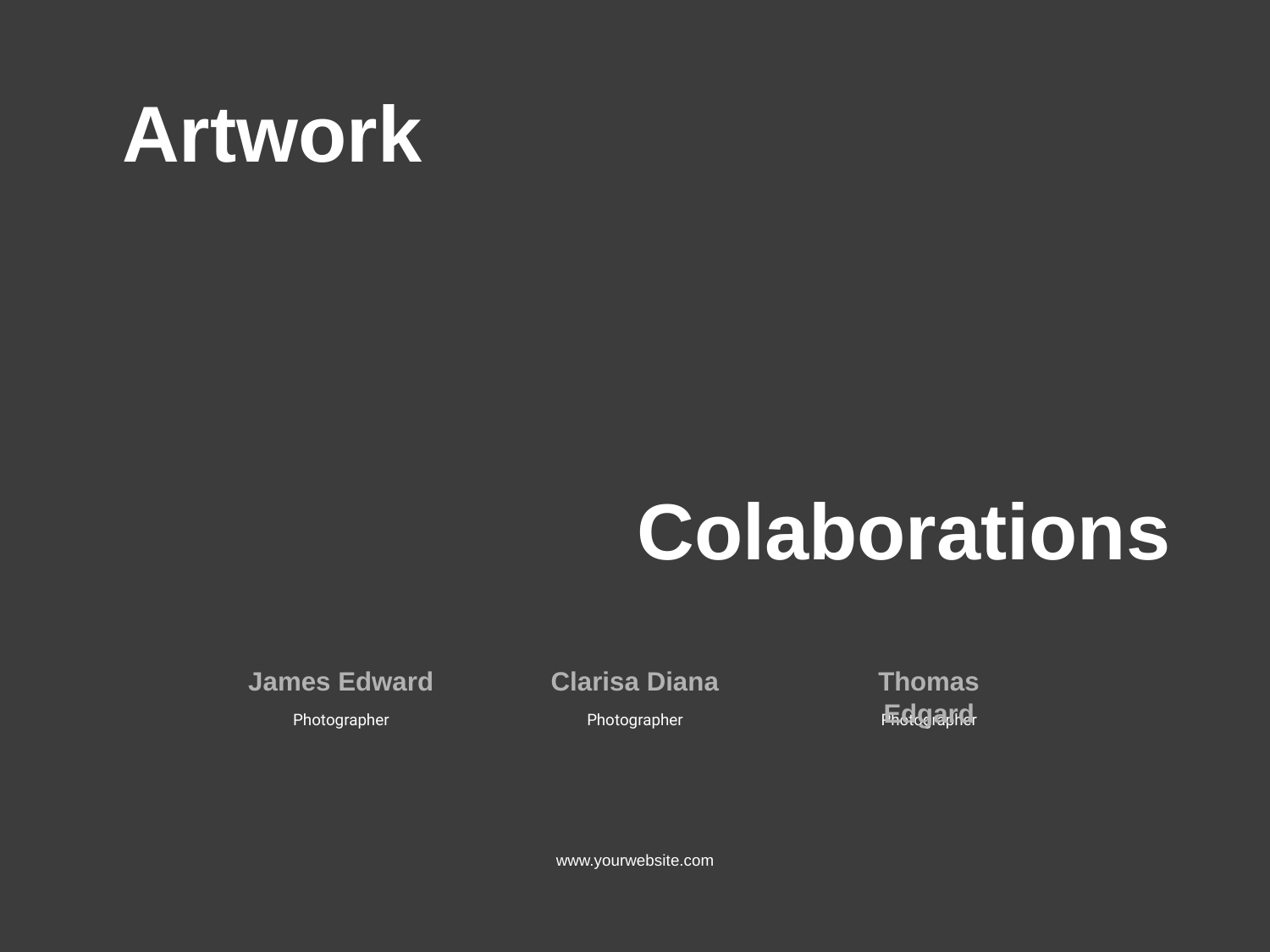

Artwork

Colaborations
James Edward
Clarisa Diana
Thomas Edgard
Photographer
Photographer
Photographer
www.yourwebsite.com